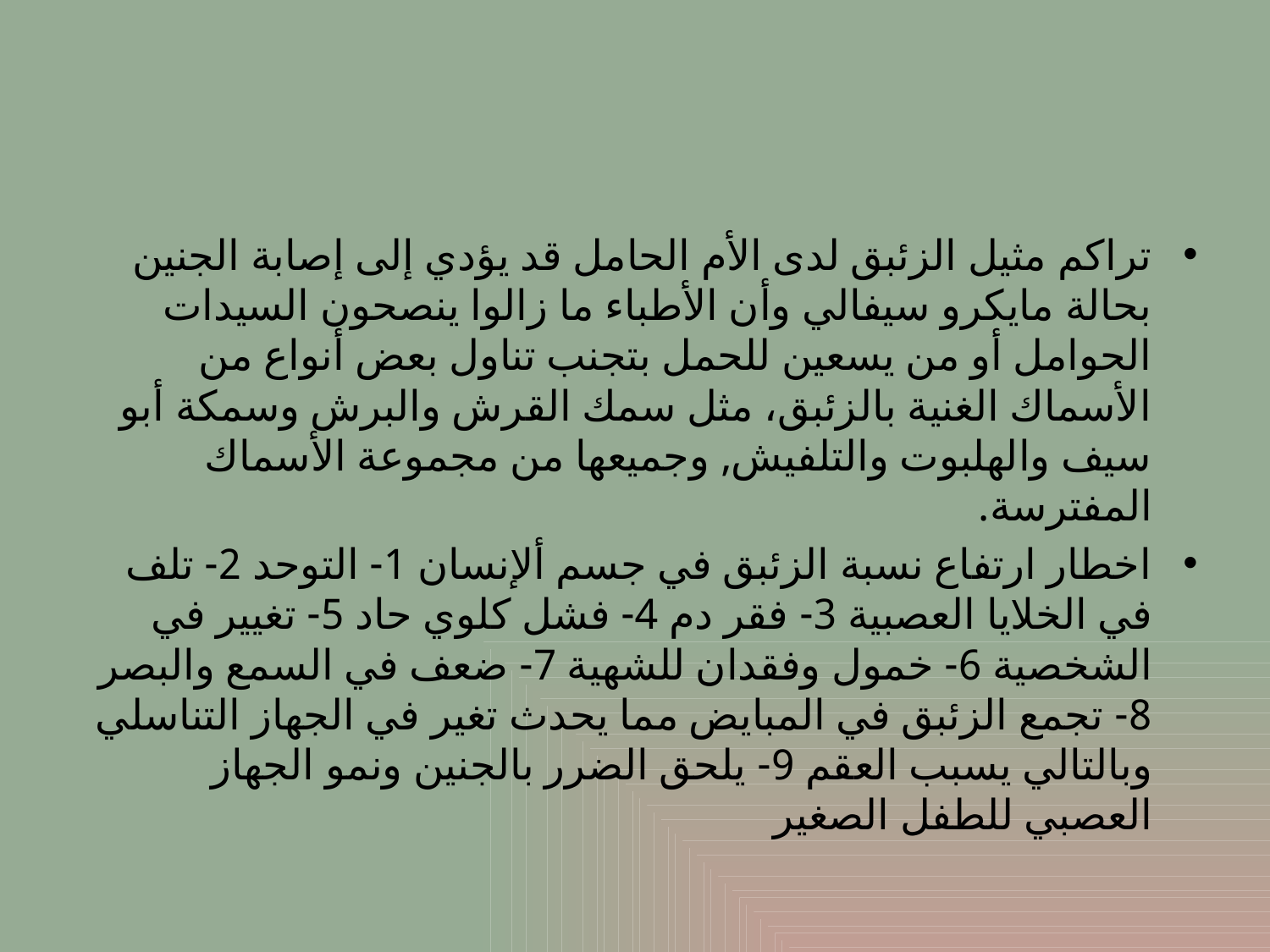

#
تراكم مثيل الزئبق لدى الأم الحامل قد يؤدي إلى إصابة الجنين بحالة مايكرو سيفالي وأن الأطباء ما زالوا ينصحون السيدات الحوامل أو من يسعين للحمل بتجنب تناول بعض أنواع من الأسماك الغنية بالزئبق، مثل سمك القرش والبرش وسمكة أبو سيف والهلبوت والتلفيش, وجميعها من مجموعة الأسماك المفترسة.
اخطار ارتفاع نسبة الزئبق في جسم ألإنسان 1- التوحد 2- تلف في الخلايا العصبية 3- فقر دم 4- فشل كلوي حاد 5- تغيير في الشخصية 6- خمول وفقدان للشهية 7- ضعف في السمع والبصر 8- تجمع الزئبق في المبايض مما يحدث تغير في الجهاز التناسلي وبالتالي يسبب العقم 9- يلحق الضرر بالجنين ونمو الجهاز العصبي للطفل الصغير